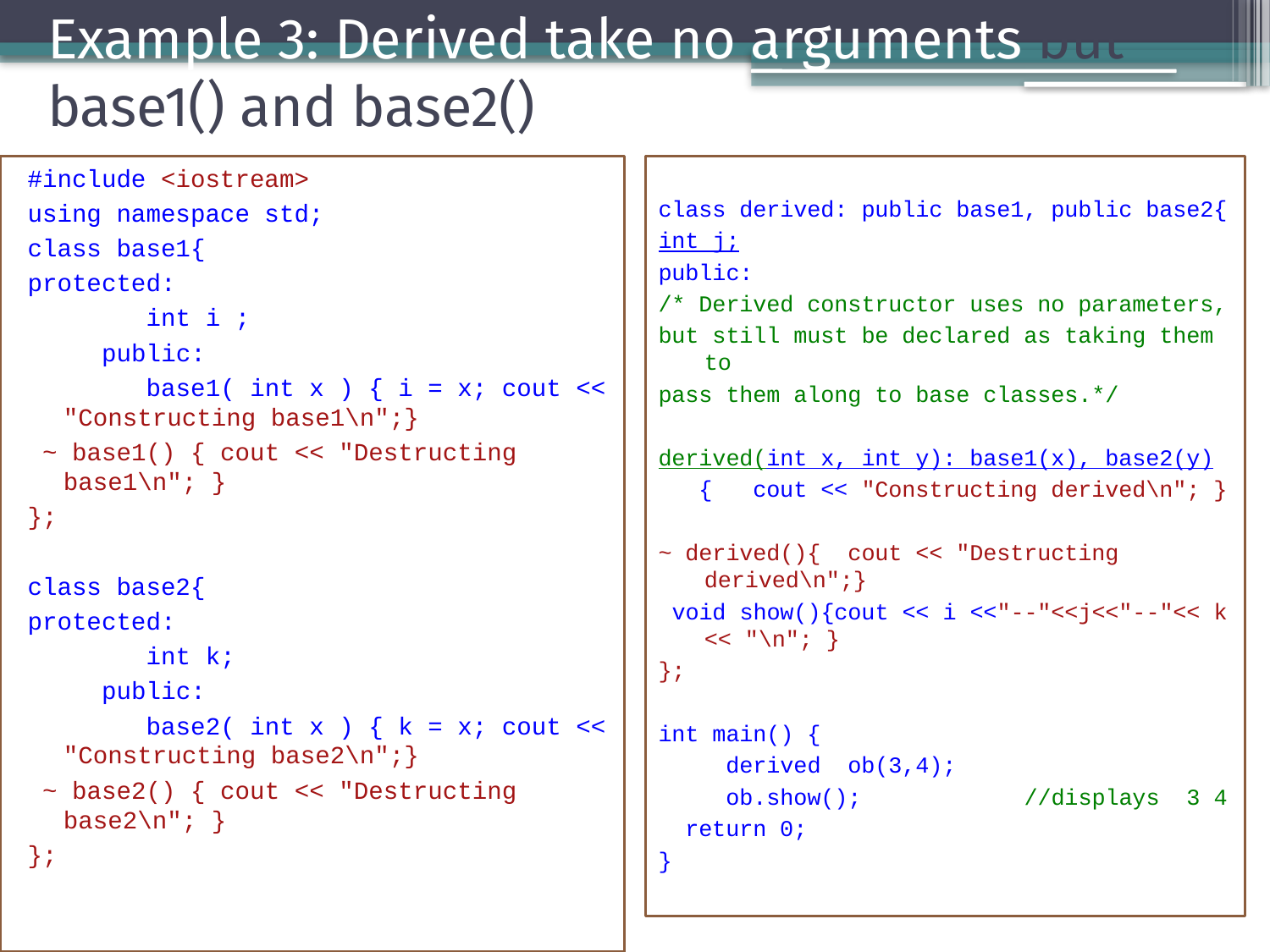

# Example 3: Derived take no arguments but base1() and base2()
#include <iostream>
using namespace std;
class base1{
protected:
        int i ;
     public:
        base1( int x ) { i = x; cout << "Constructing base1\n";}
 ~ base1() { cout << "Destructing base1\n"; }
};

class base2{
protected:
        int k;
     public:
        base2( int x ) { k = x; cout << "Constructing base2\n";}
 ~ base2() { cout << "Destructing base2\n"; }
};

class derived: public base1, public base2{
int j;
public:
/* Derived constructor uses no parameters,
but still must be declared as taking them to
pass them along to base classes.*/

derived(int x, int y): base1(x), base2(y)
   {   cout << "Constructing derived\n"; }

~ derived(){  cout << "Destructing  derived\n";}
 void show(){cout << i <<"--"<<j<<"--"<< k << "\n"; }
};

int main() {
     derived  ob(3,4);
     ob.show();            //displays  3 4
  return 0;
}